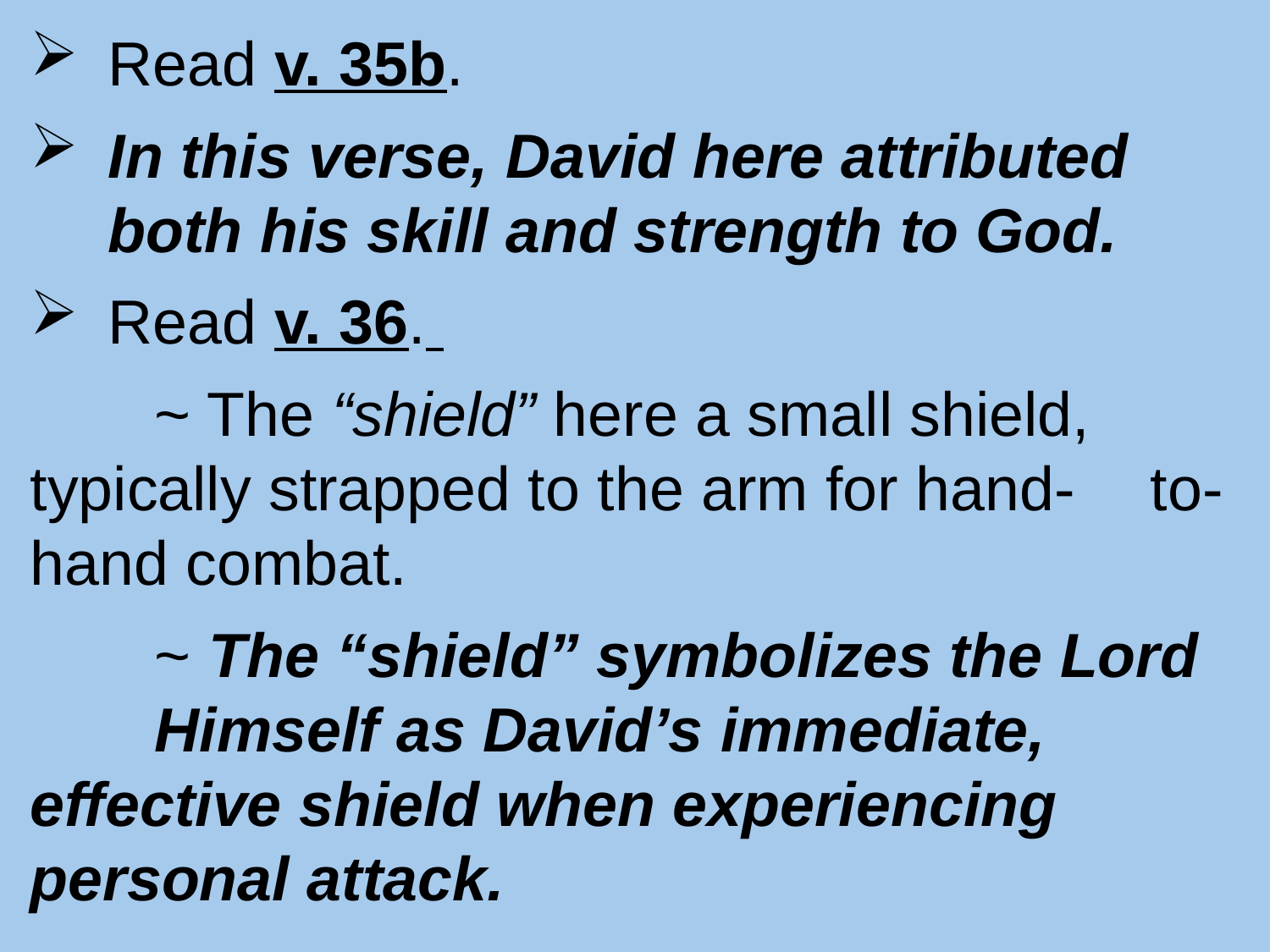

Read v. 35b.
In this verse, David here attributed both his skill and strength to God.
Read v. 36.
		~ The “shield” here a small shield, 						typically strapped to the arm for hand-					to-hand combat.
		~ The “shield” symbolizes the Lord 					Himself as David’s immediate, 						effective shield when experiencing 					personal attack.